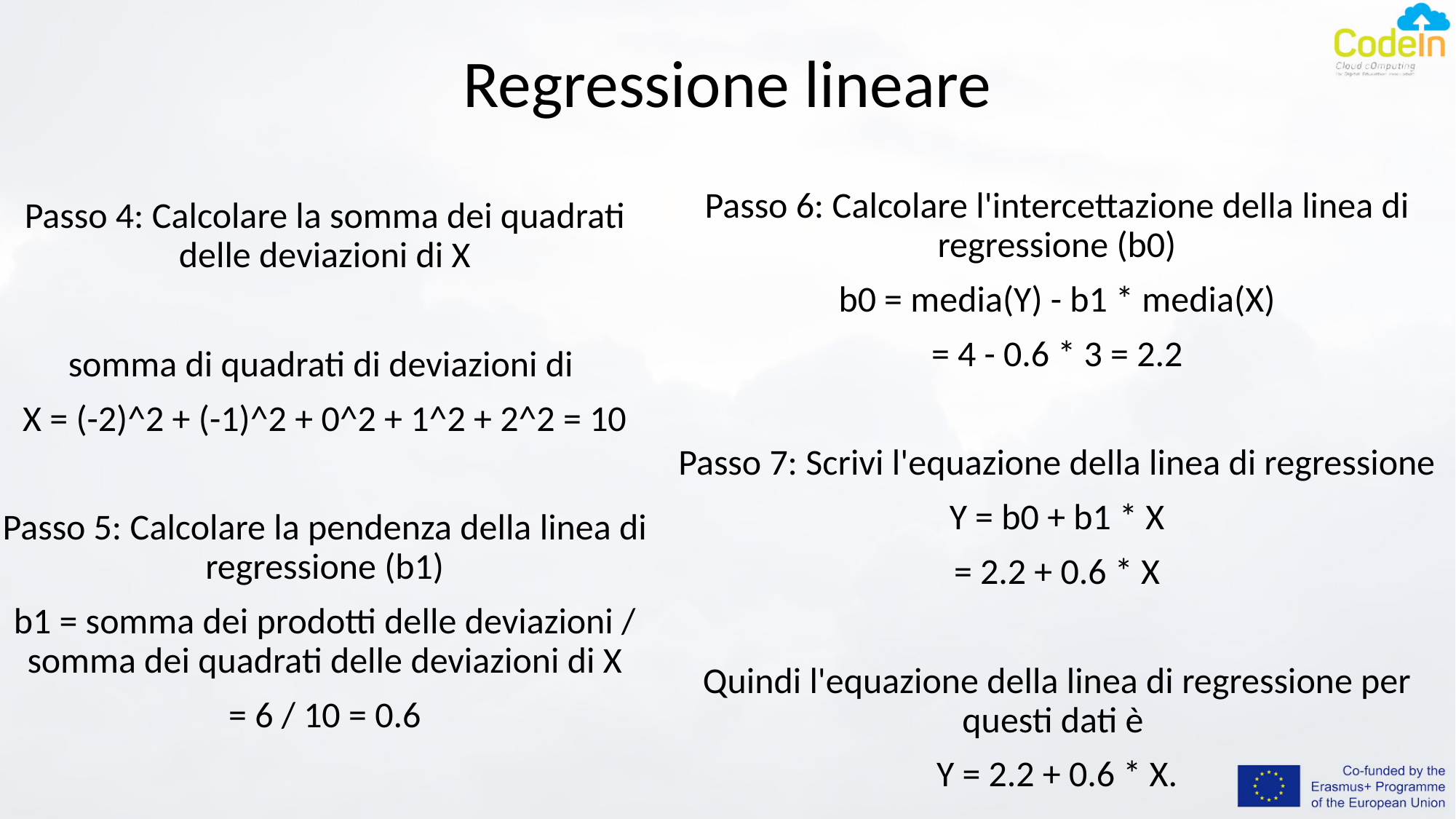

# Regressione lineare
Passo 6: Calcolare l'intercettazione della linea di regressione (b0)
b0 = media(Y) - b1 * media(X)
= 4 - 0.6 * 3 = 2.2

Passo 7: Scrivi l'equazione della linea di regressione
Y = b0 + b1 * X
= 2.2 + 0.6 * X

Quindi l'equazione della linea di regressione per questi dati è
Y = 2.2 + 0.6 * X.
Passo 4: Calcolare la somma dei quadrati delle deviazioni di X

somma di quadrati di deviazioni di
X = (-2)^2 + (-1)^2 + 0^2 + 1^2 + 2^2 = 10

Passo 5: Calcolare la pendenza della linea di regressione (b1)
b1 = somma dei prodotti delle deviazioni / somma dei quadrati delle deviazioni di X
= 6 / 10 = 0.6